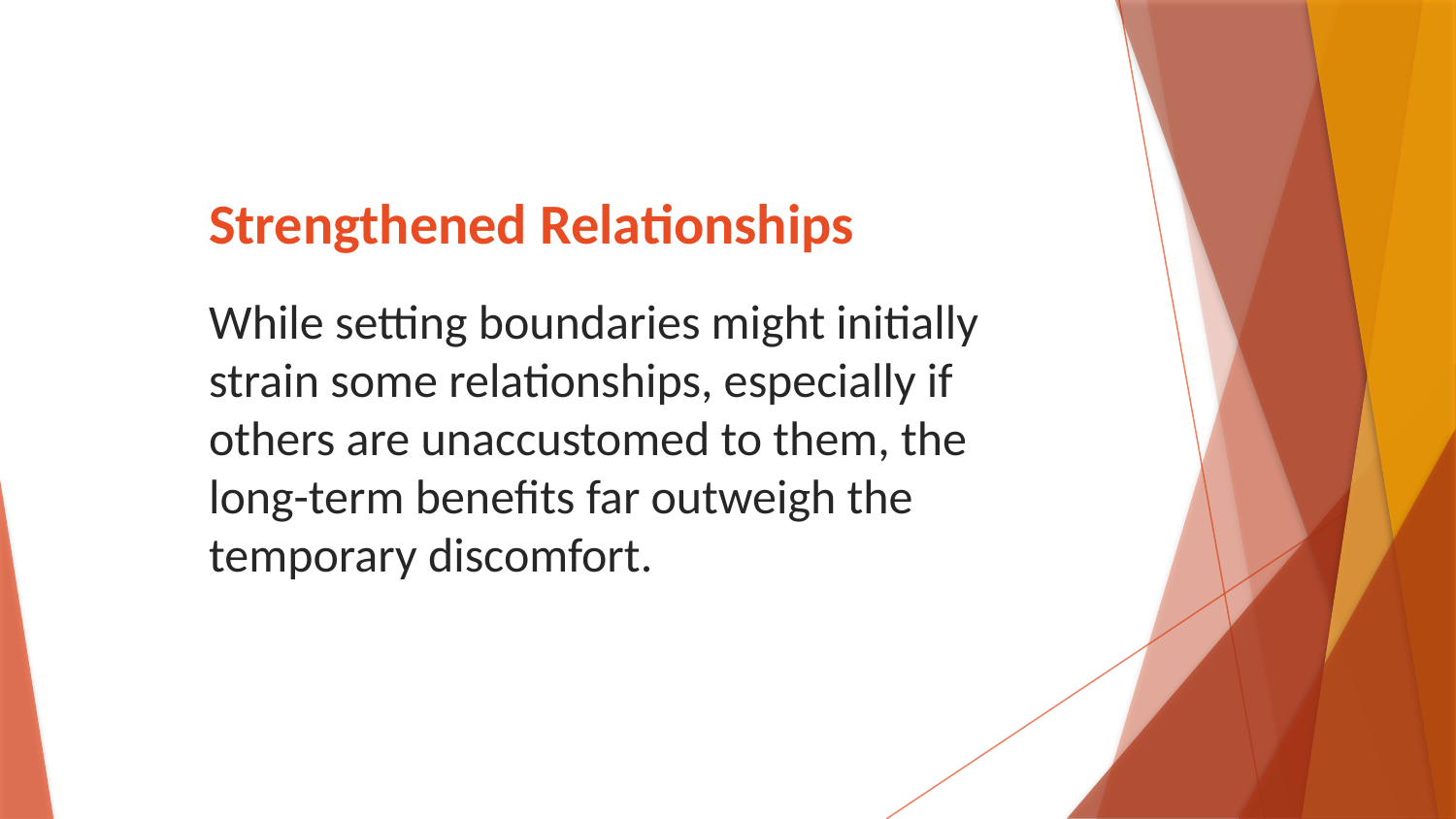

# Strengthened Relationships
While setting boundaries might initially strain some relationships, especially if others are unaccustomed to them, the long-term benefits far outweigh the temporary discomfort.